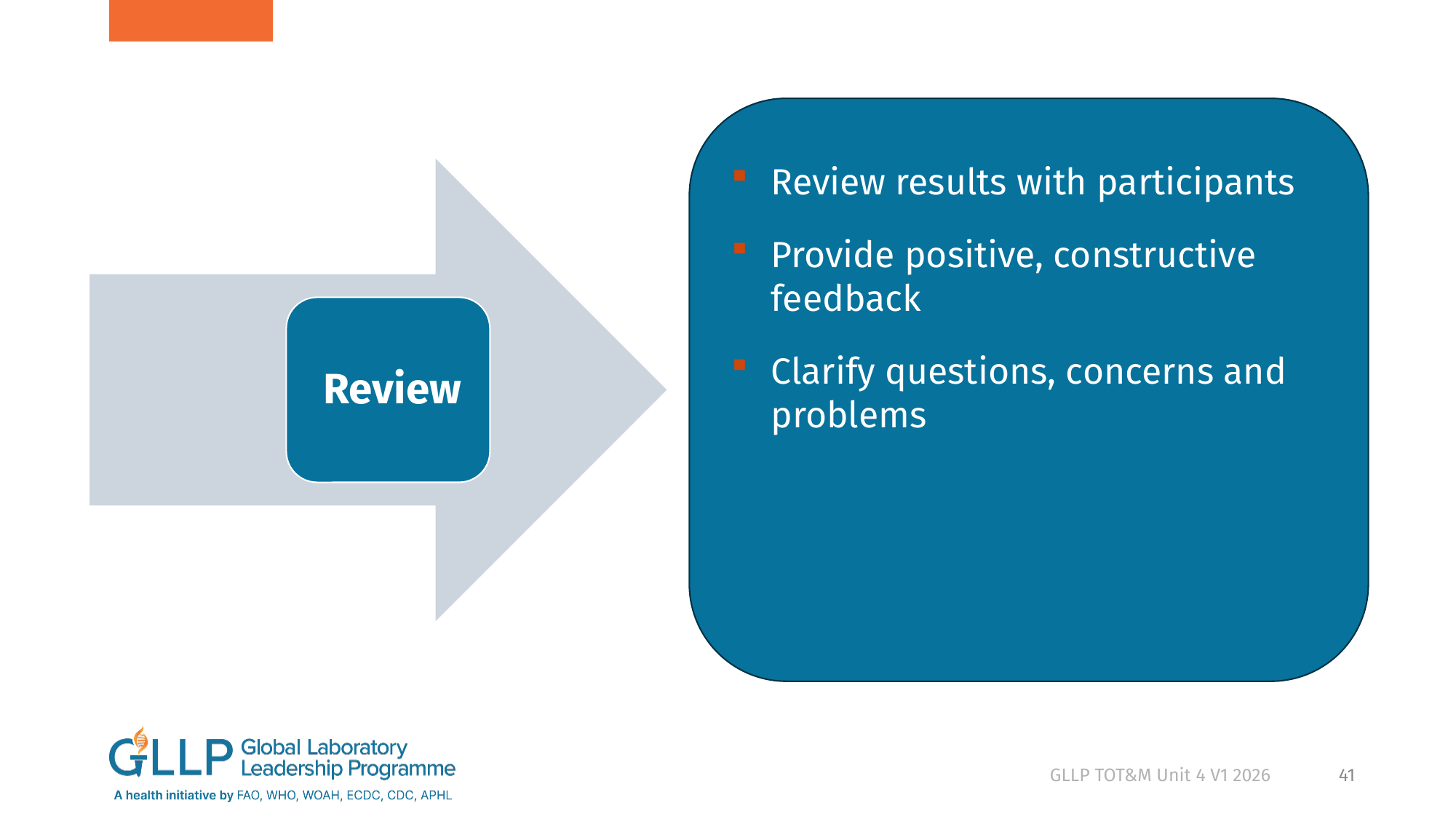

Review results with participants
Provide positive, constructive feedback
Clarify questions, concerns and problems
Review
GLLP TOT&M Unit 4 V1 2026
41